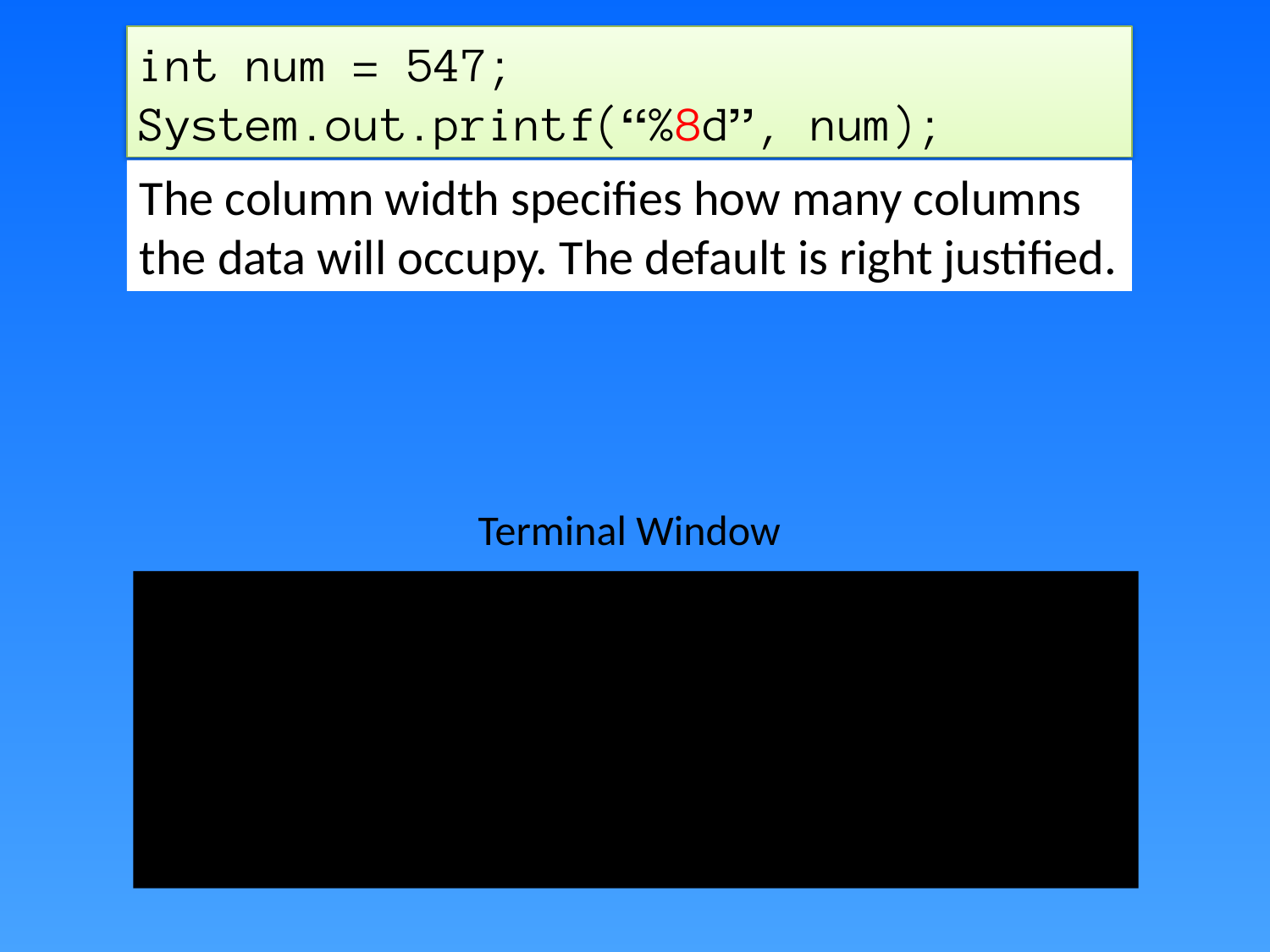

int num = 547;
System.out.printf(“%8d”, num);
The column width specifies how many columns the data will occupy. The default is right justified.
Terminal Window

F

g